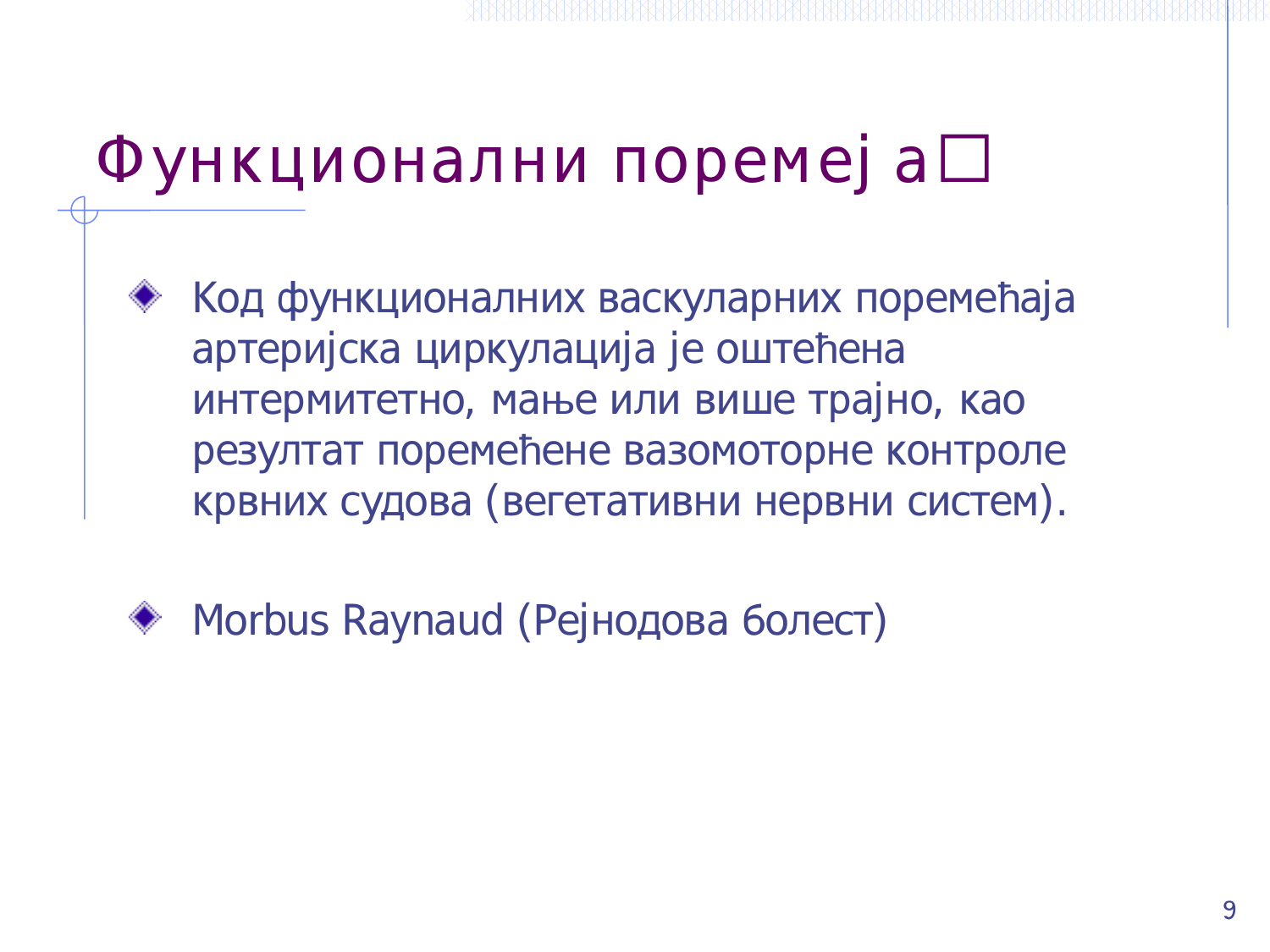

# Функционални поремећај
Код функционалних васкуларних поремећаја артеријска циркулација је оштећена интермитетно, мање или више трајно, као резултат поремећене вазомоторне контроле крвних судова (вегетативни нервни систем).

Morbus Raynaud (Рејнодова болест)

9